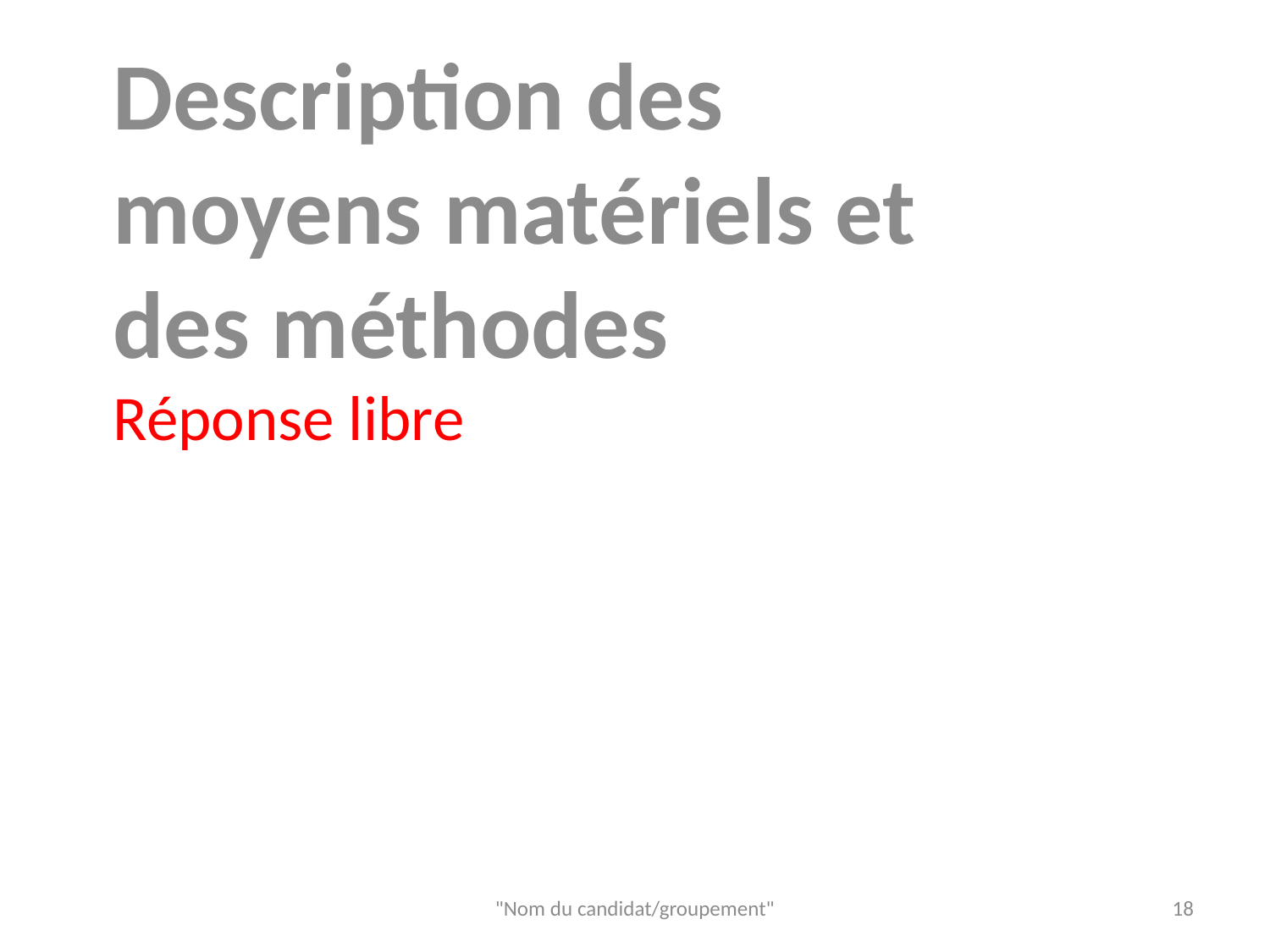

Description des moyens matériels et des méthodes            Réponse libre

"Nom du candidat/groupement"
18